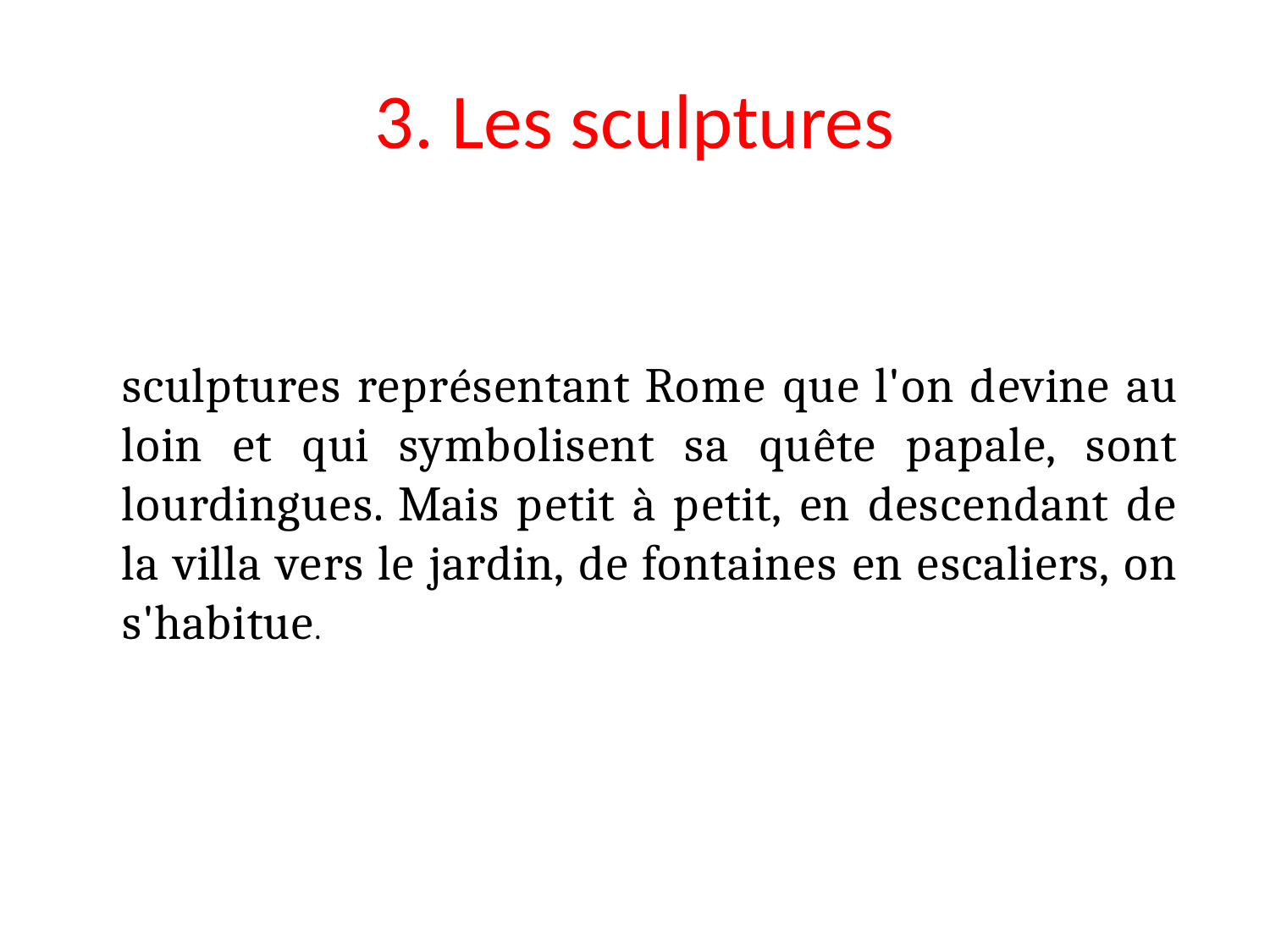

# 3. Les sculptures
sculptures représentant Rome que l'on devine au loin et qui symbolisent sa quête papale, sont lourdingues. Mais petit à petit, en descendant de la villa vers le jardin, de fontaines en escaliers, on s'habitue.